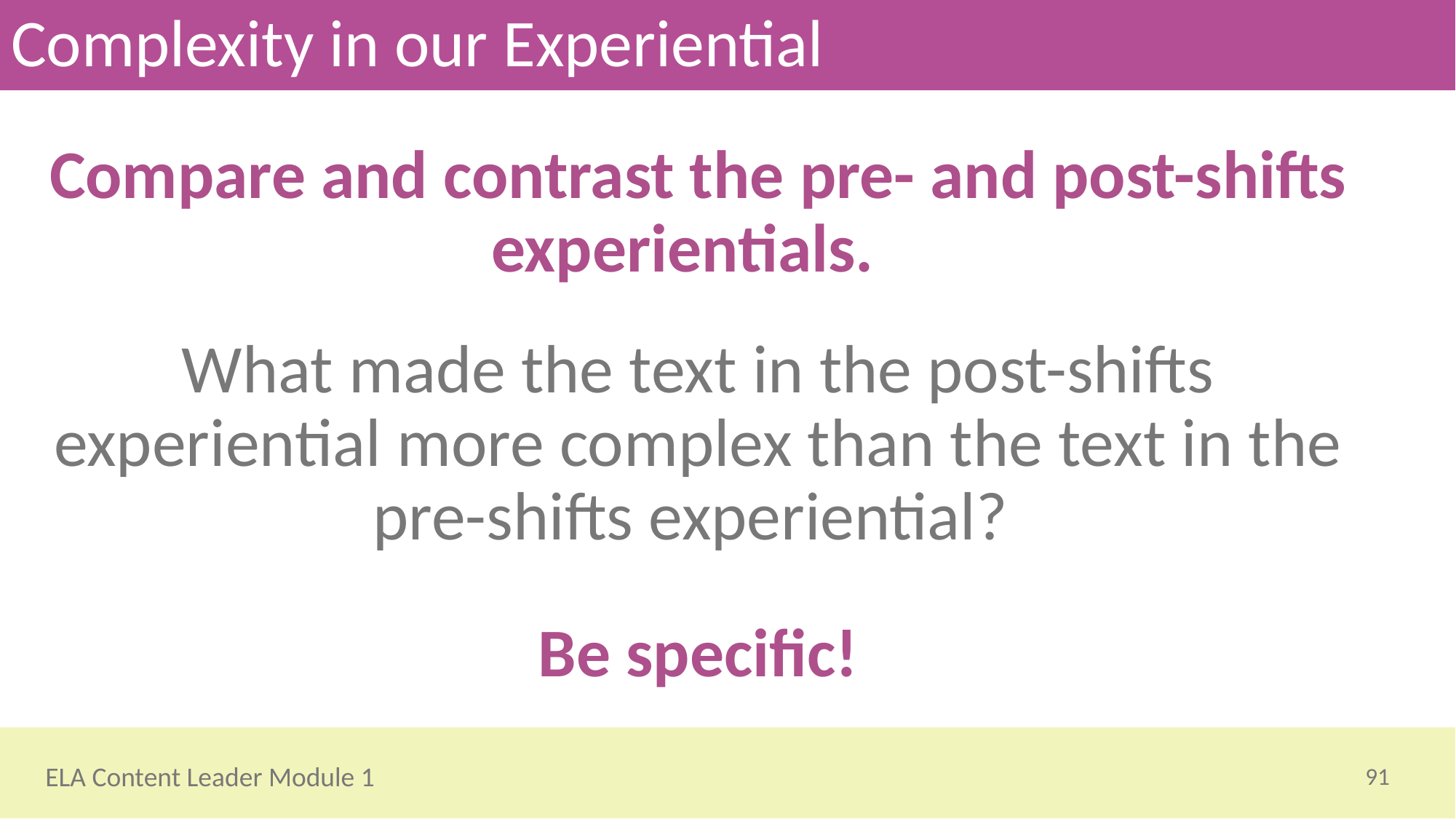

# Complexity in our Experiential
Compare and contrast the pre- and post-shifts experientials.

What made the text in the post-shifts experiential more complex than the text in the pre-shifts experiential?

Be specific!
91